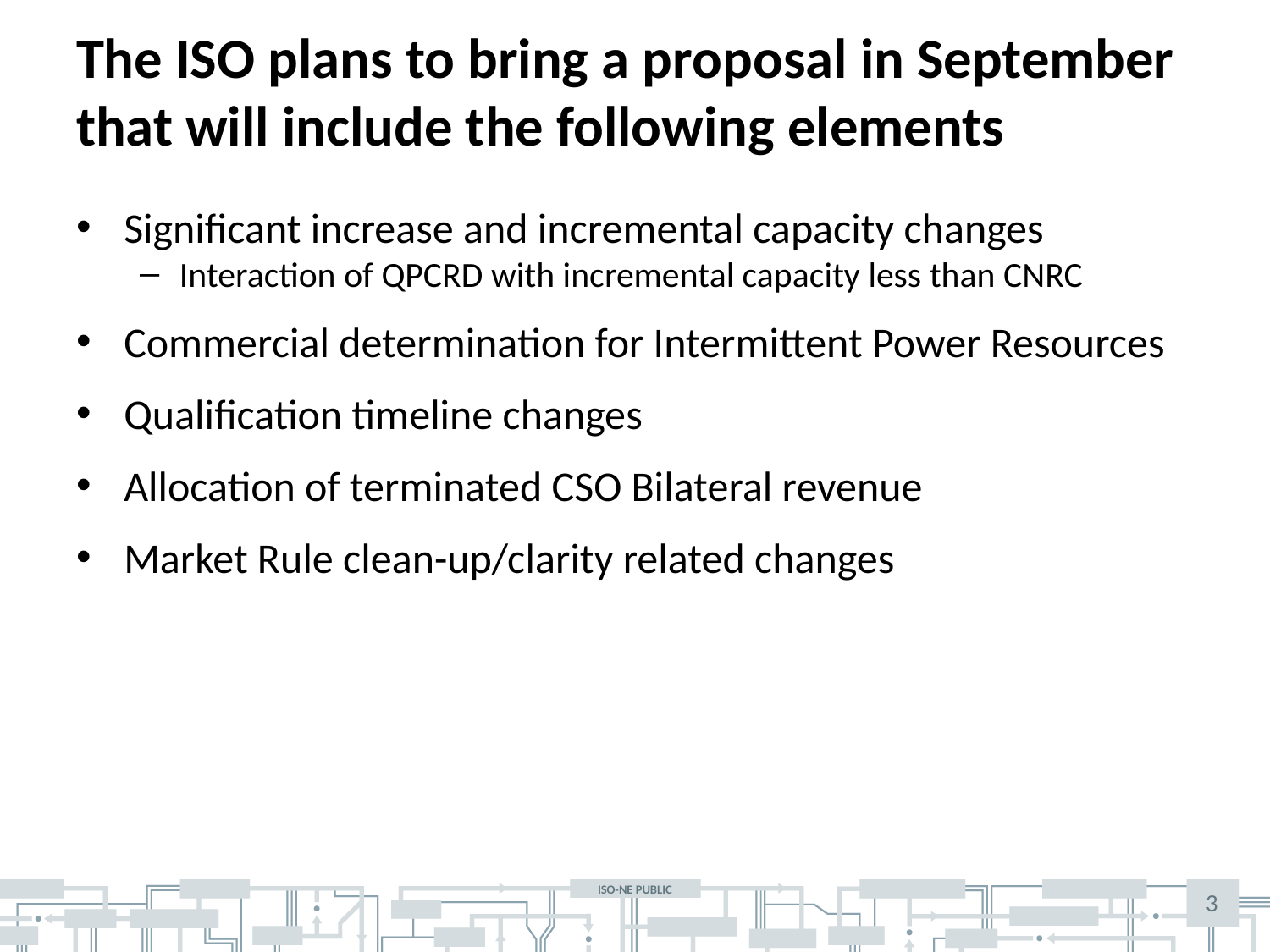

# The ISO plans to bring a proposal in September that will include the following elements
Significant increase and incremental capacity changes
Interaction of QPCRD with incremental capacity less than CNRC
Commercial determination for Intermittent Power Resources
Qualification timeline changes
Allocation of terminated CSO Bilateral revenue
Market Rule clean-up/clarity related changes

3